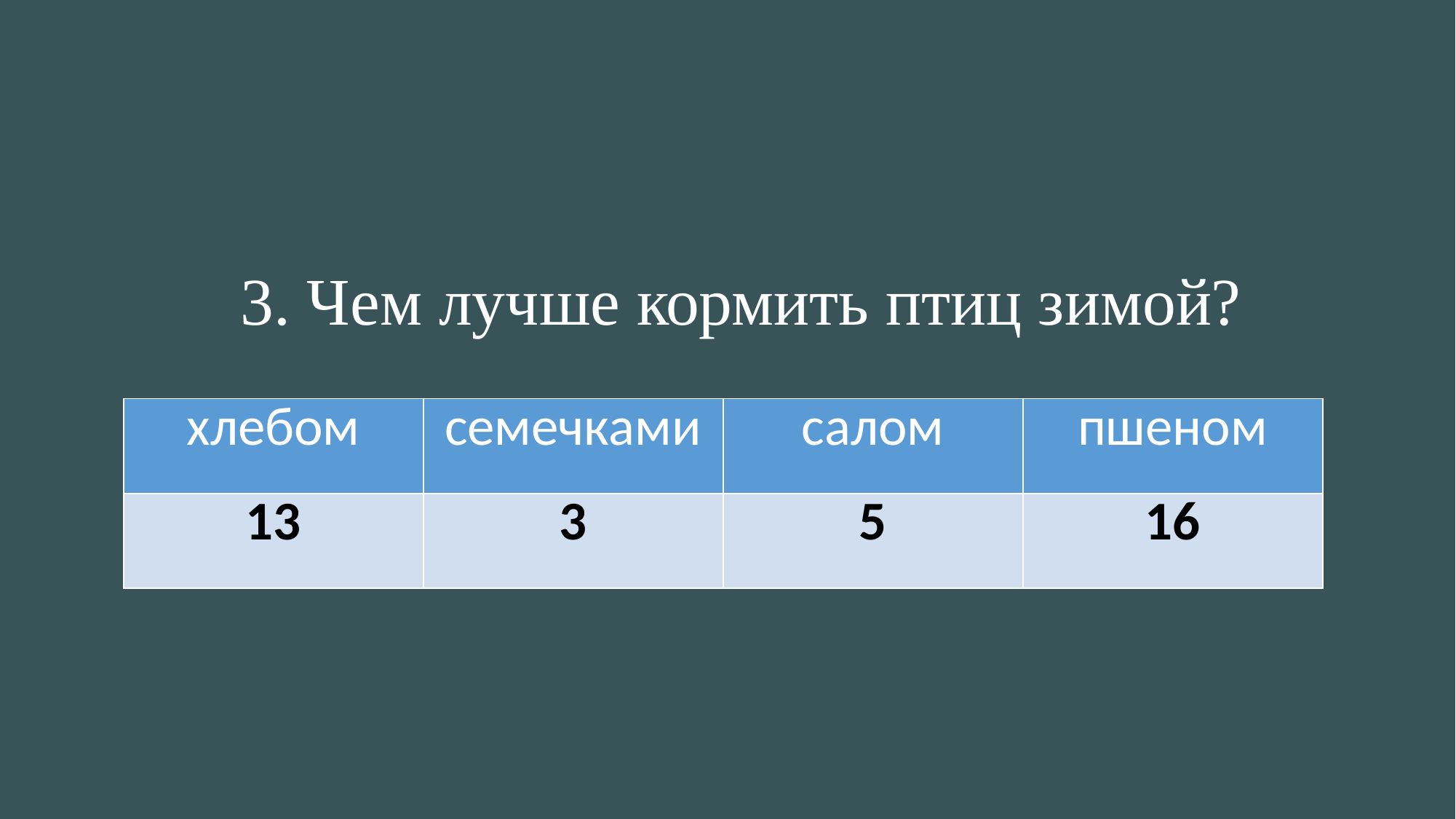

3. Чем лучше кормить птиц зимой?
| хлебом | семечками | салом | пшеном |
| --- | --- | --- | --- |
| 13 | 3 | 5 | 16 |